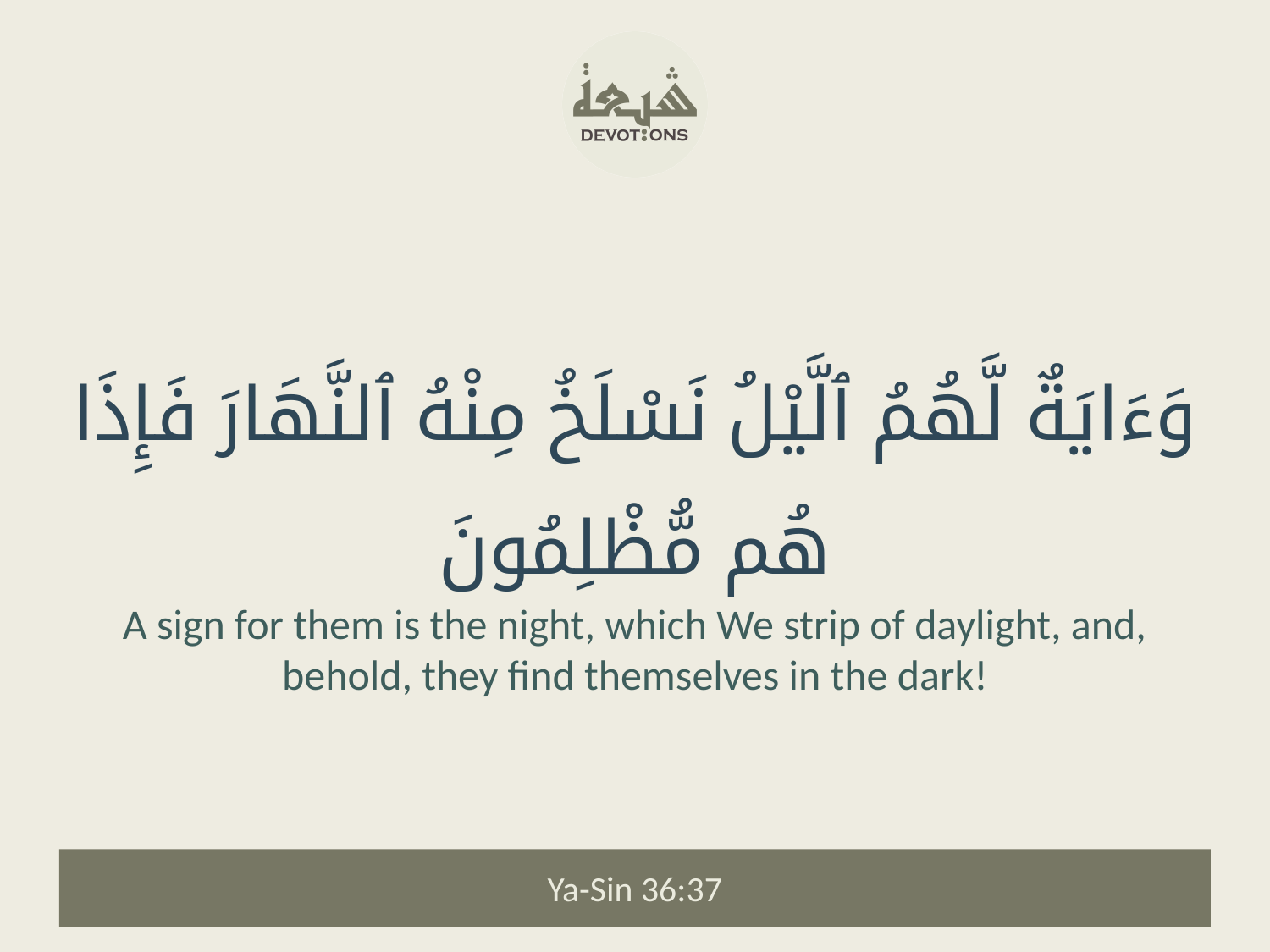

وَءَايَةٌ لَّهُمُ ٱلَّيْلُ نَسْلَخُ مِنْهُ ٱلنَّهَارَ فَإِذَا هُم مُّظْلِمُونَ
A sign for them is the night, which We strip of daylight, and, behold, they find themselves in the dark!
Ya-Sin 36:37